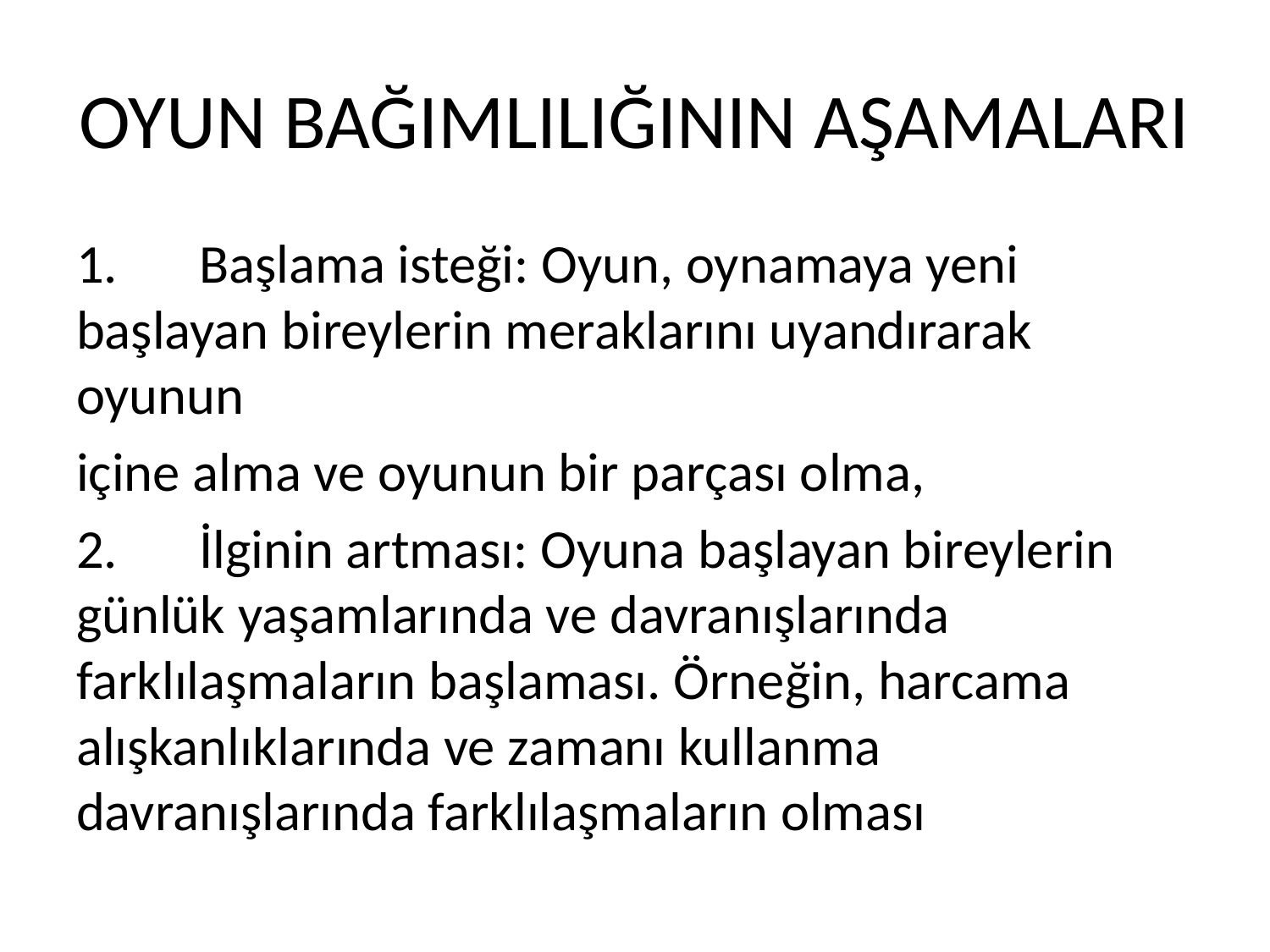

# OYUN BAĞIMLILIĞININ AŞAMALARI
1.	Başlama isteği: Oyun, oynamaya yeni başlayan bireylerin meraklarını uyandırarak oyunun
içine alma ve oyunun bir parçası olma,
2.	İlginin artması: Oyuna başlayan bireylerin günlük yaşamlarında ve davranışlarında farklılaşmaların başlaması. Örneğin, harcama alışkanlıklarında ve zamanı kullanma davranışlarında farklılaşmaların olması